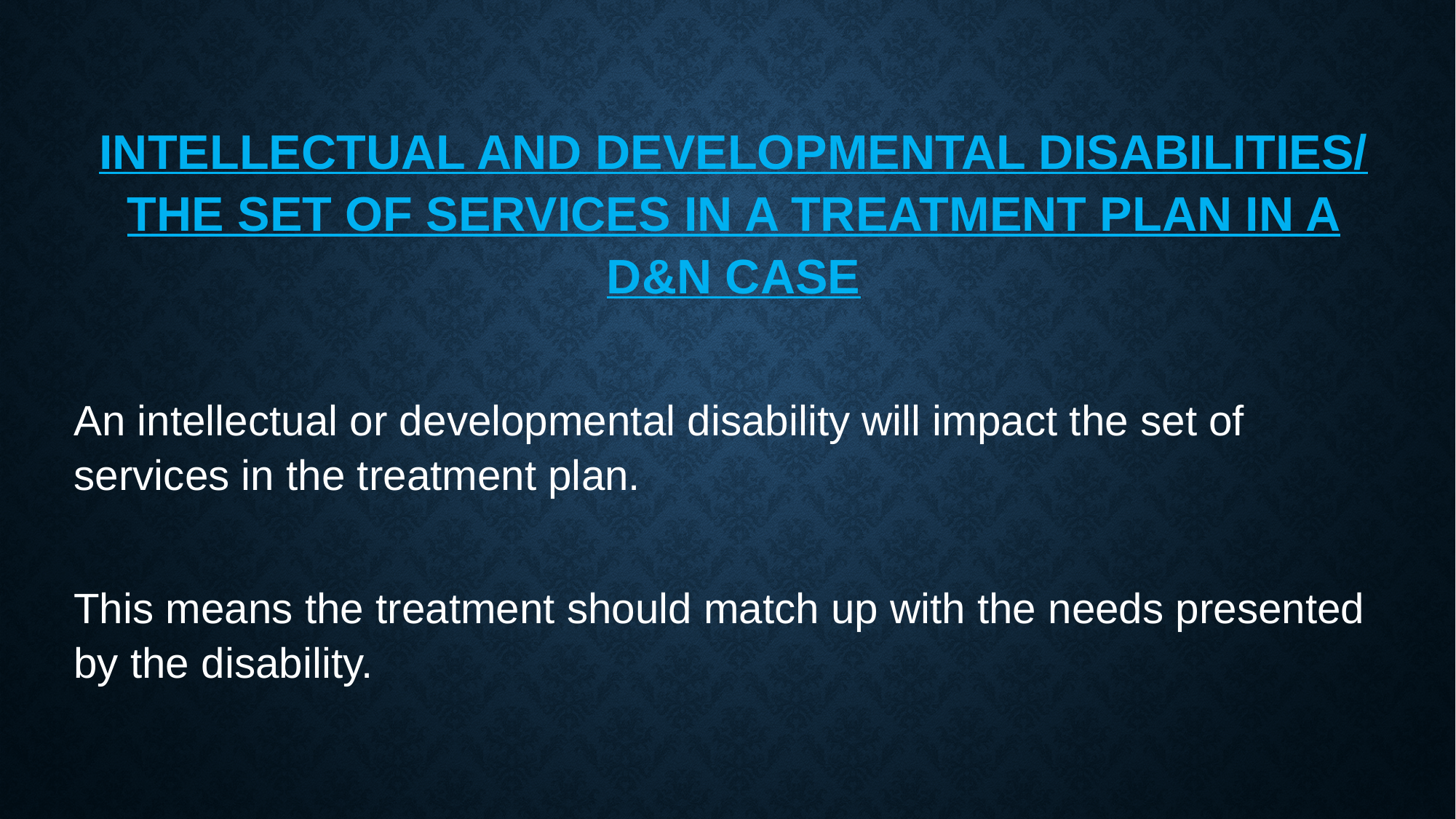

INTELLECTUAL AND DEVELOPMENTAL DISABILITIES/ THE SET OF SERVICES IN A TREATMENT PLAN IN A D&N CASE

An intellectual or developmental disability will impact the set of services in the treatment plan.

This means the treatment should match up with the needs presented by the disability.